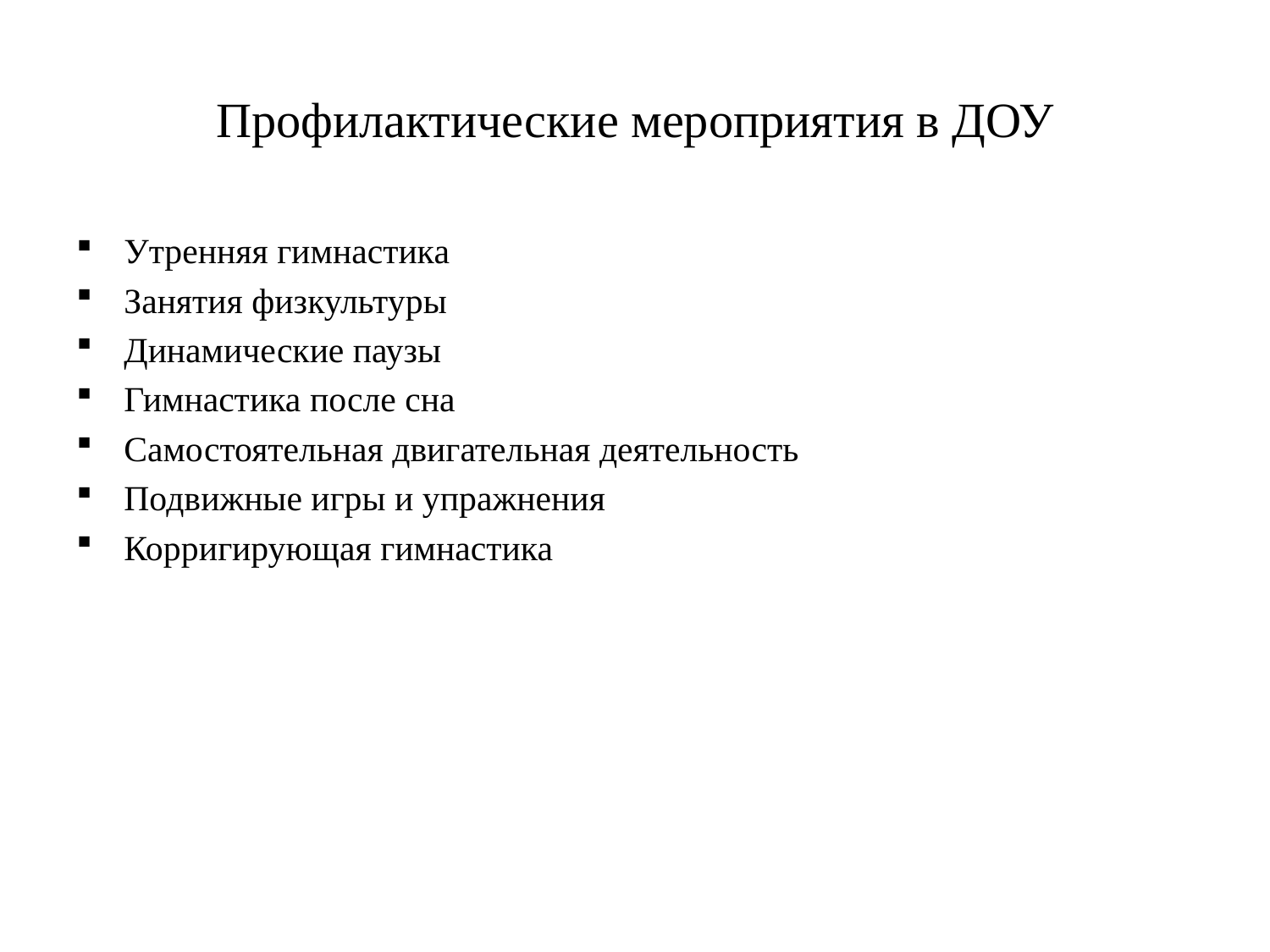

# Профилактические мероприятия в ДОУ
Утренняя гимнастика
Занятия физкультуры
Динамические паузы
Гимнастика после сна
Самостоятельная двигательная деятельность
Подвижные игры и упражнения
Корригирующая гимнастика